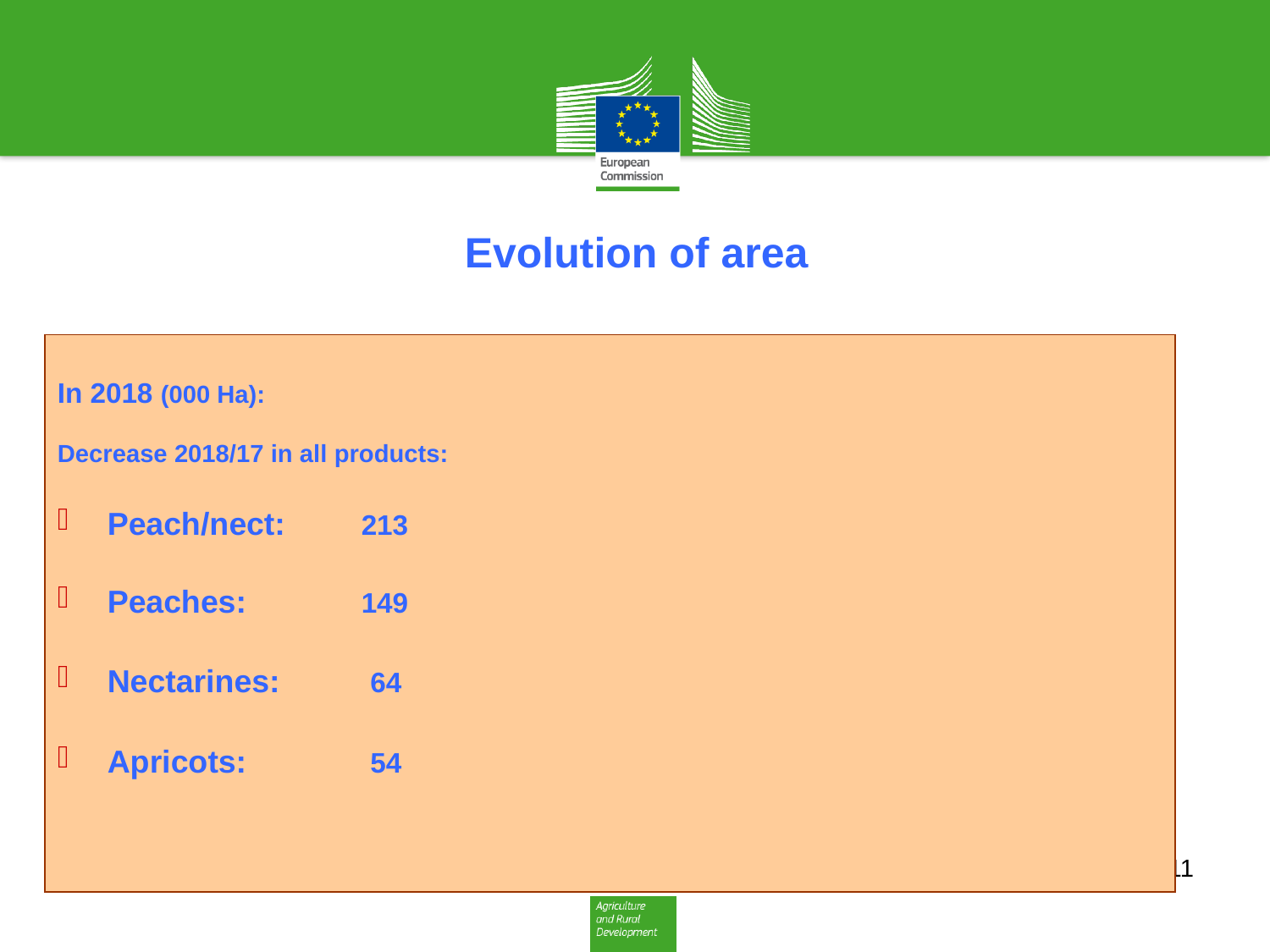

# Evolution of area

In 2018 (000 Ha):

Decrease 2018/17 in all products:

Peach/nect:	213

Peaches:	149

Nectarines:	 64

Apricots:	 54

11